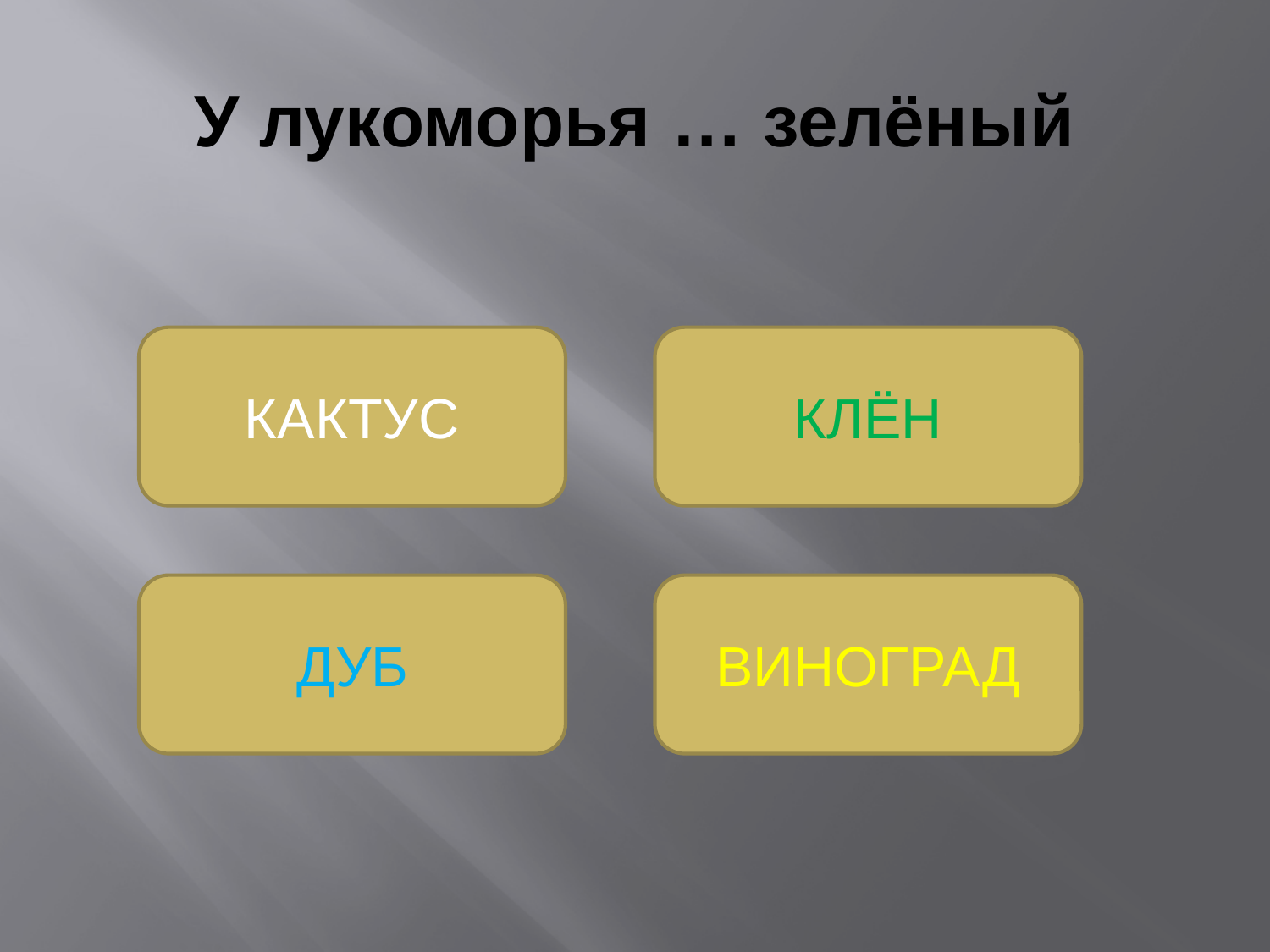

# У лукоморья … зелёный

КАКТУС
КЛЁН
ДУБ
ВИНОГРАД